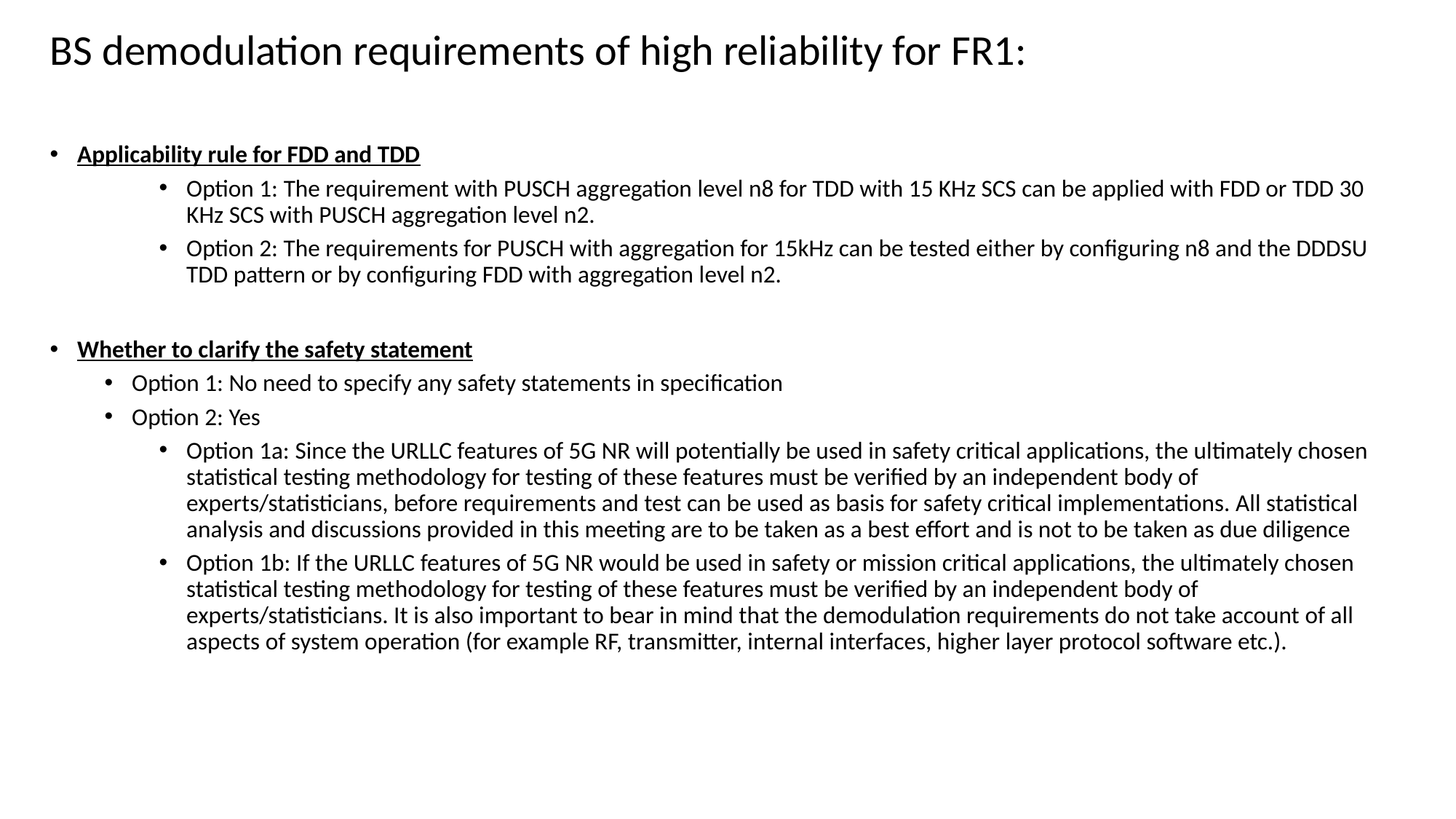

# BS demodulation requirements of high reliability for FR1:
Applicability rule for FDD and TDD
Option 1: The requirement with PUSCH aggregation level n8 for TDD with 15 KHz SCS can be applied with FDD or TDD 30 KHz SCS with PUSCH aggregation level n2.
Option 2: The requirements for PUSCH with aggregation for 15kHz can be tested either by configuring n8 and the DDDSU TDD pattern or by configuring FDD with aggregation level n2.

Whether to clarify the safety statement
Option 1: No need to specify any safety statements in specification
Option 2: Yes
Option 1a: Since the URLLC features of 5G NR will potentially be used in safety critical applications, the ultimately chosen statistical testing methodology for testing of these features must be verified by an independent body of experts/statisticians, before requirements and test can be used as basis for safety critical implementations. All statistical analysis and discussions provided in this meeting are to be taken as a best effort and is not to be taken as due diligence
Option 1b: If the URLLC features of 5G NR would be used in safety or mission critical applications, the ultimately chosen statistical testing methodology for testing of these features must be verified by an independent body of experts/statisticians. It is also important to bear in mind that the demodulation requirements do not take account of all aspects of system operation (for example RF, transmitter, internal interfaces, higher layer protocol software etc.).